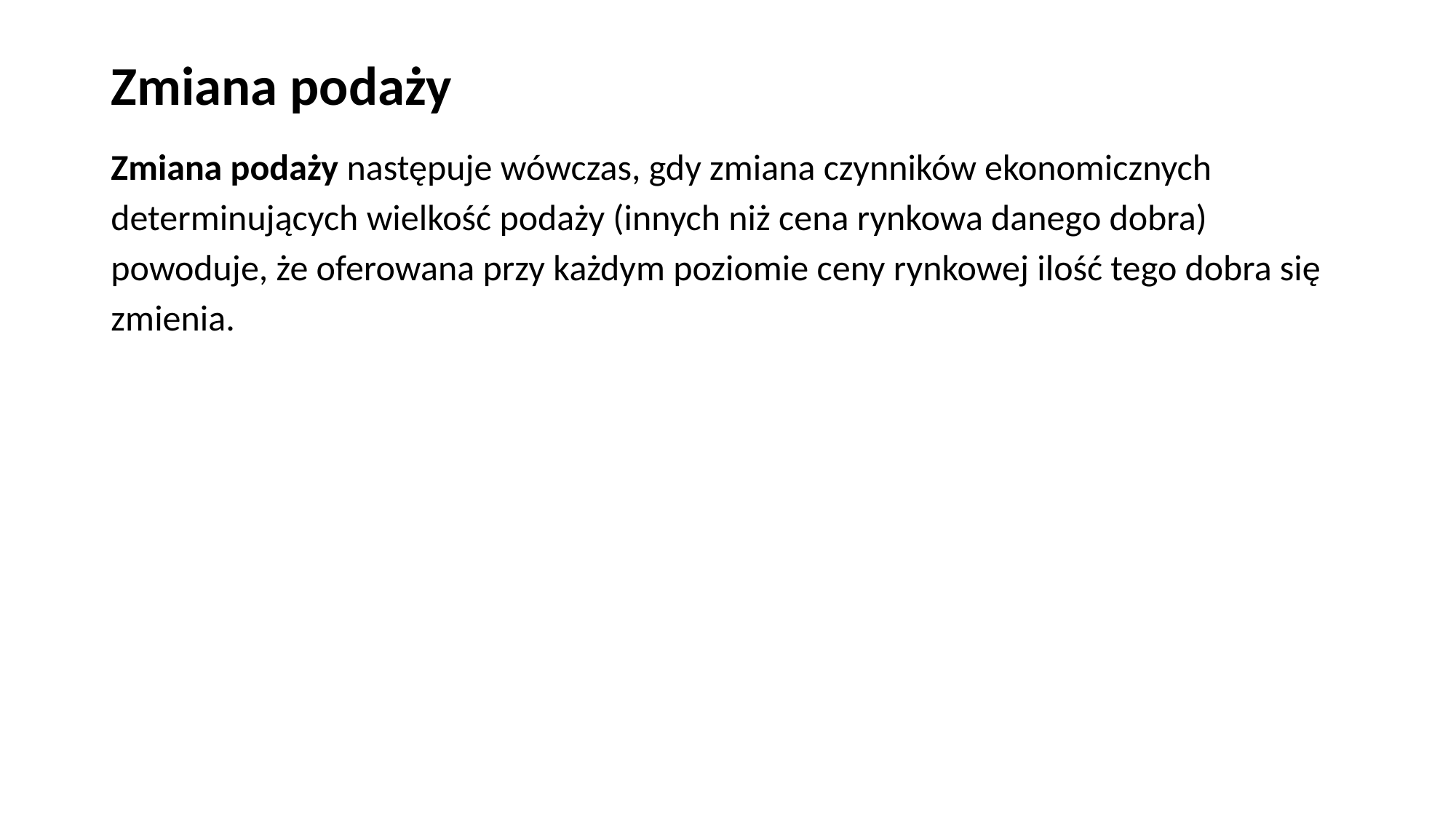

# Zmiana podaży
Zmiana podaży następuje wówczas, gdy zmiana czynników ekonomicznych determinujących wielkość podaży (innych niż cena rynkowa danego dobra) powoduje, że oferowana przy każdym poziomie ceny rynkowej ilość tego dobra się zmienia.